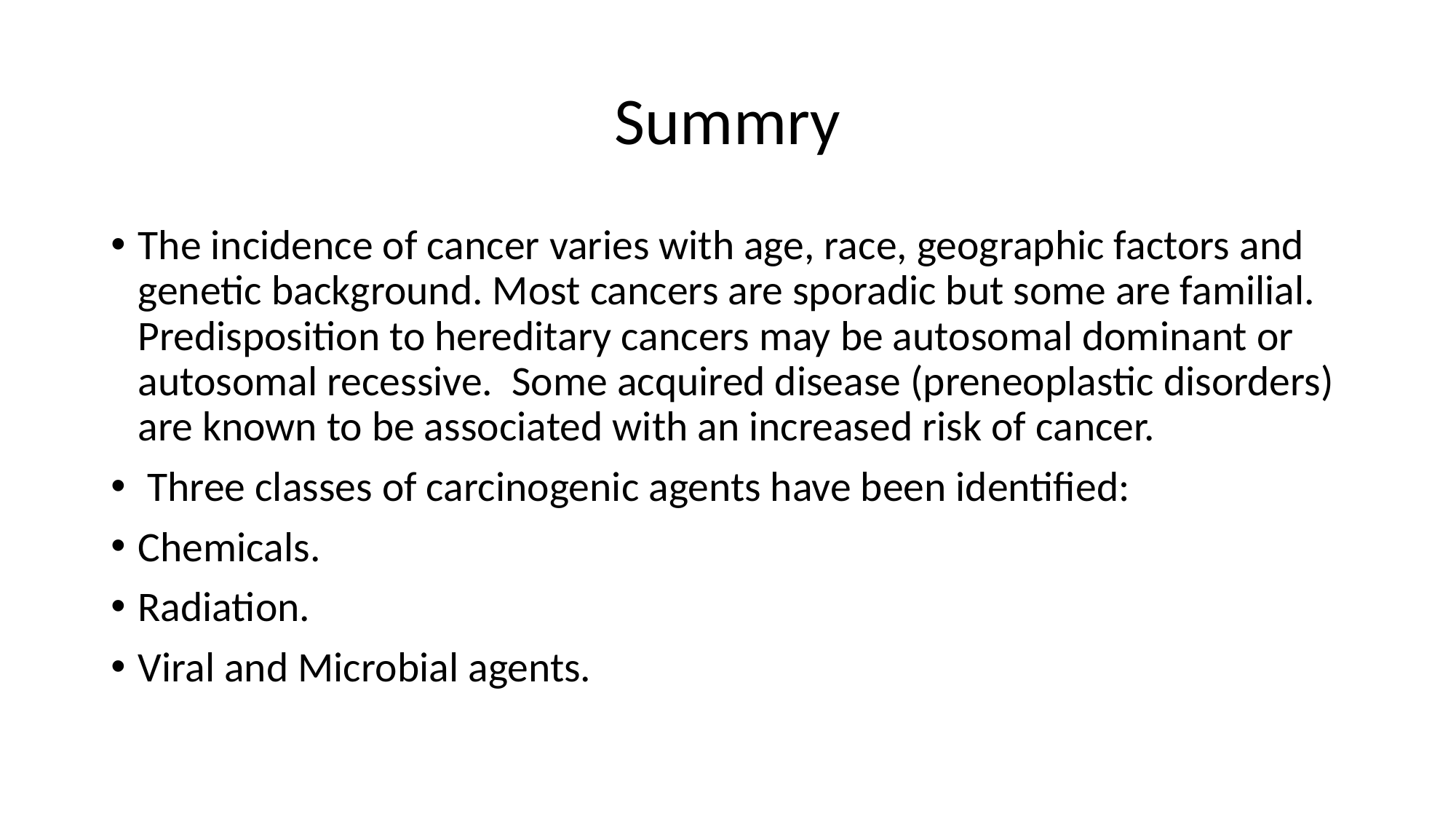

# Summry
The incidence of cancer varies with age, race, geographic factors and genetic background. Most cancers are sporadic but some are familial. Predisposition to hereditary cancers may be autosomal dominant or autosomal recessive.  Some acquired disease (preneoplastic disorders) are known to be associated with an increased risk of cancer.
 Three classes of carcinogenic agents have been identified:
Chemicals.
Radiation.
Viral and Microbial agents.